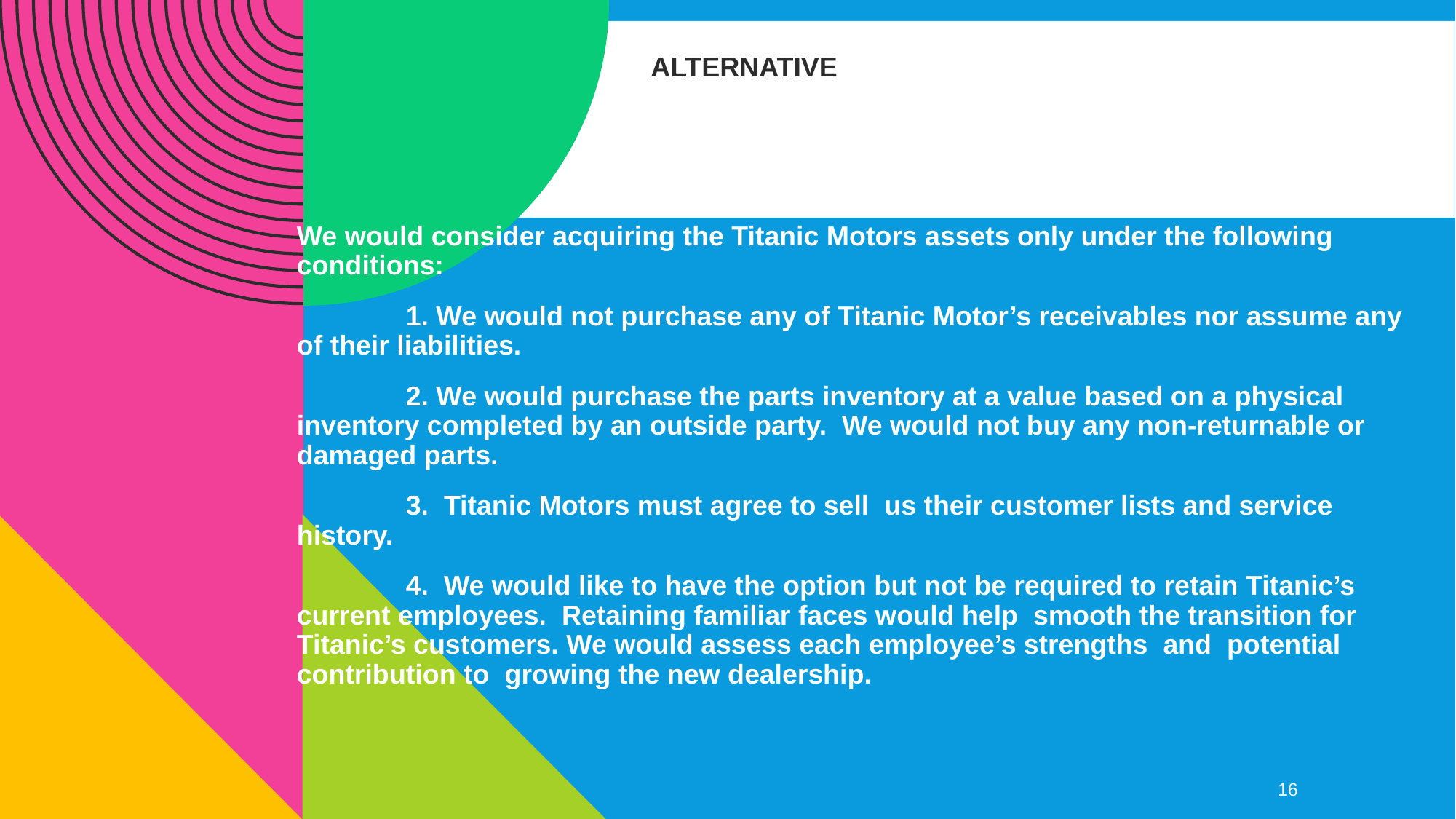

#
ALTERNATIVE

We would consider acquiring the Titanic Motors assets only under the following conditions:
	1. We would not purchase any of Titanic Motor’s receivables nor assume any of their liabilities.
	2. We would purchase the parts inventory at a value based on a physical inventory completed by an outside party.  We would not buy any non-returnable or damaged parts.
	3.  Titanic Motors must agree to sell  us their customer lists and service history.
	4.  We would like to have the option but not be required to retain Titanic’s current employees.  Retaining familiar faces would help  smooth the transition for Titanic’s customers. We would assess each employee’s strengths  and  potential  contribution to  growing the new dealership.

16